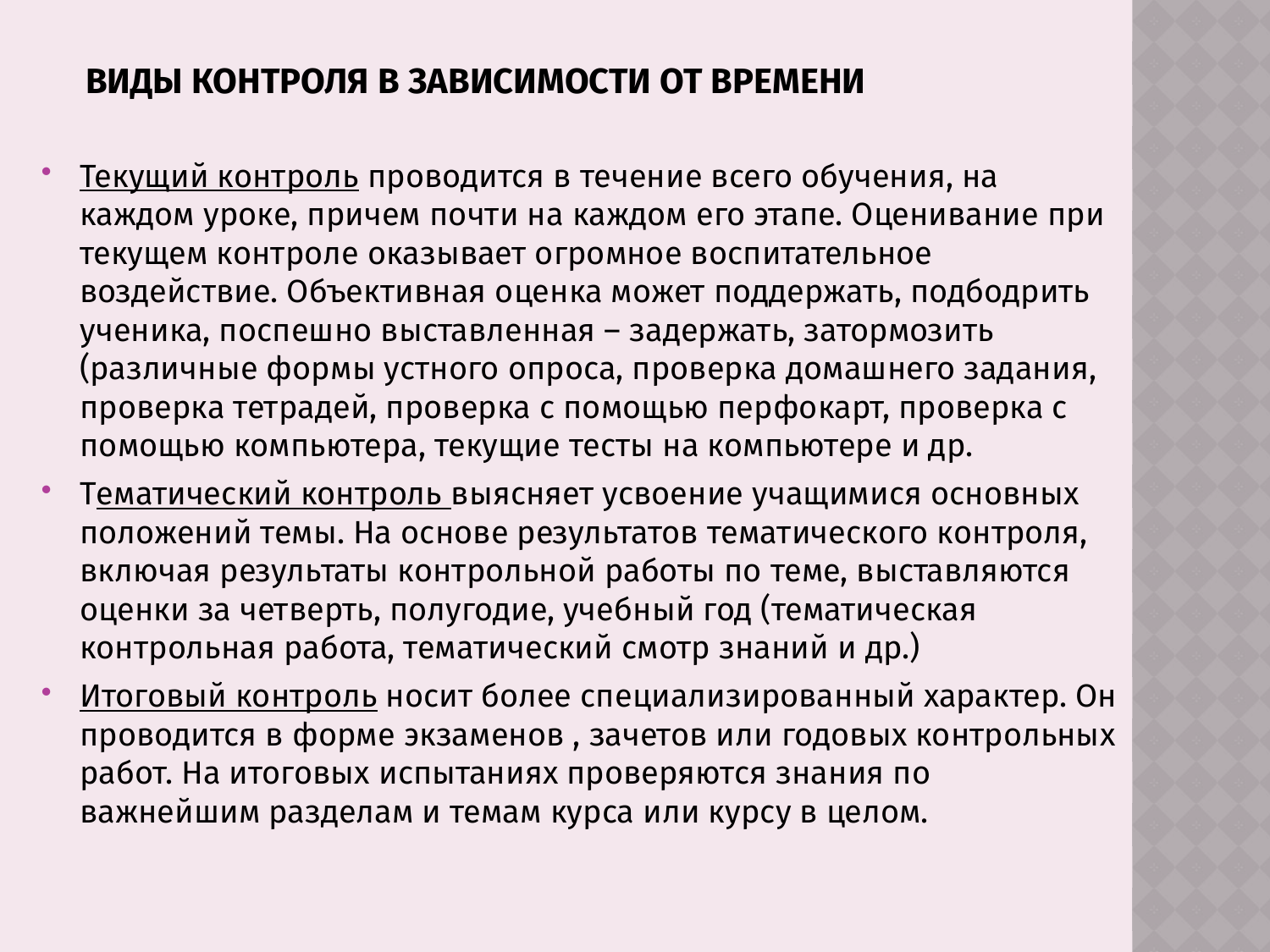

# Виды контроля в зависимости от времени
Текущий контроль проводится в течение всего обучения, на каждом уроке, причем почти на каждом его этапе. Оценивание при текущем контроле оказывает огромное воспитательное воздействие. Объективная оценка может поддержать, подбодрить ученика, поспешно выставленная – задержать, затормозить (различные формы устного опроса, проверка домашнего задания, проверка тетрадей, проверка с помощью перфокарт, проверка с помощью компьютера, текущие тесты на компьютере и др.
Тематический контроль выясняет усвоение учащимися основных положений темы. На основе результатов тематического контроля, включая результаты контрольной работы по теме, выставляются оценки за четверть, полугодие, учебный год (тематическая контрольная работа, тематический смотр знаний и др.)
Итоговый контроль носит более специализированный характер. Он проводится в форме экзаменов , зачетов или годовых контрольных работ. На итоговых испытаниях проверяются знания по важнейшим разделам и темам курса или курсу в целом.